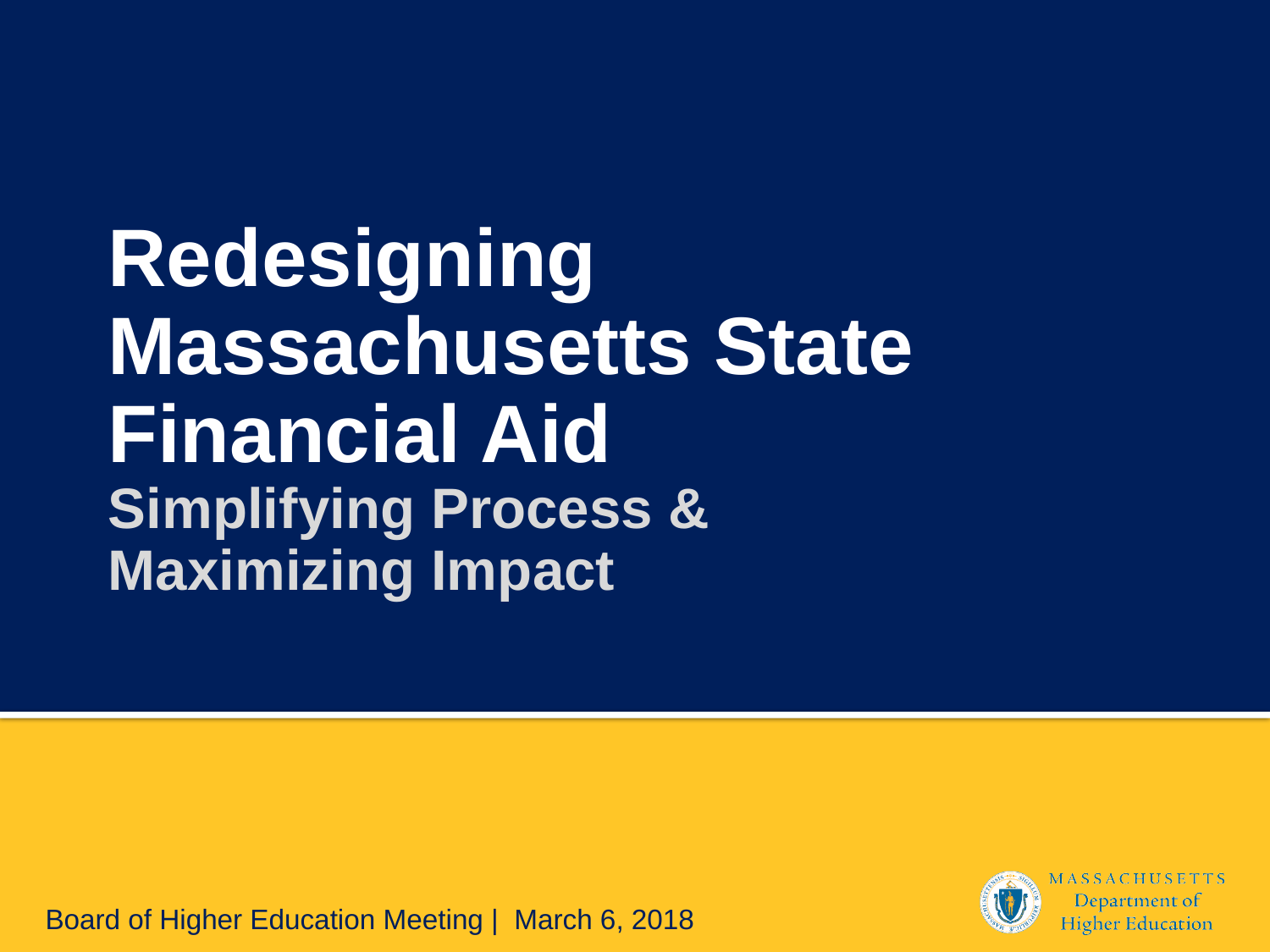

# Redesigning Massachusetts State Financial Aid Simplifying Process & Maximizing Impact
Board of Higher Education Meeting |  March 6, 2018